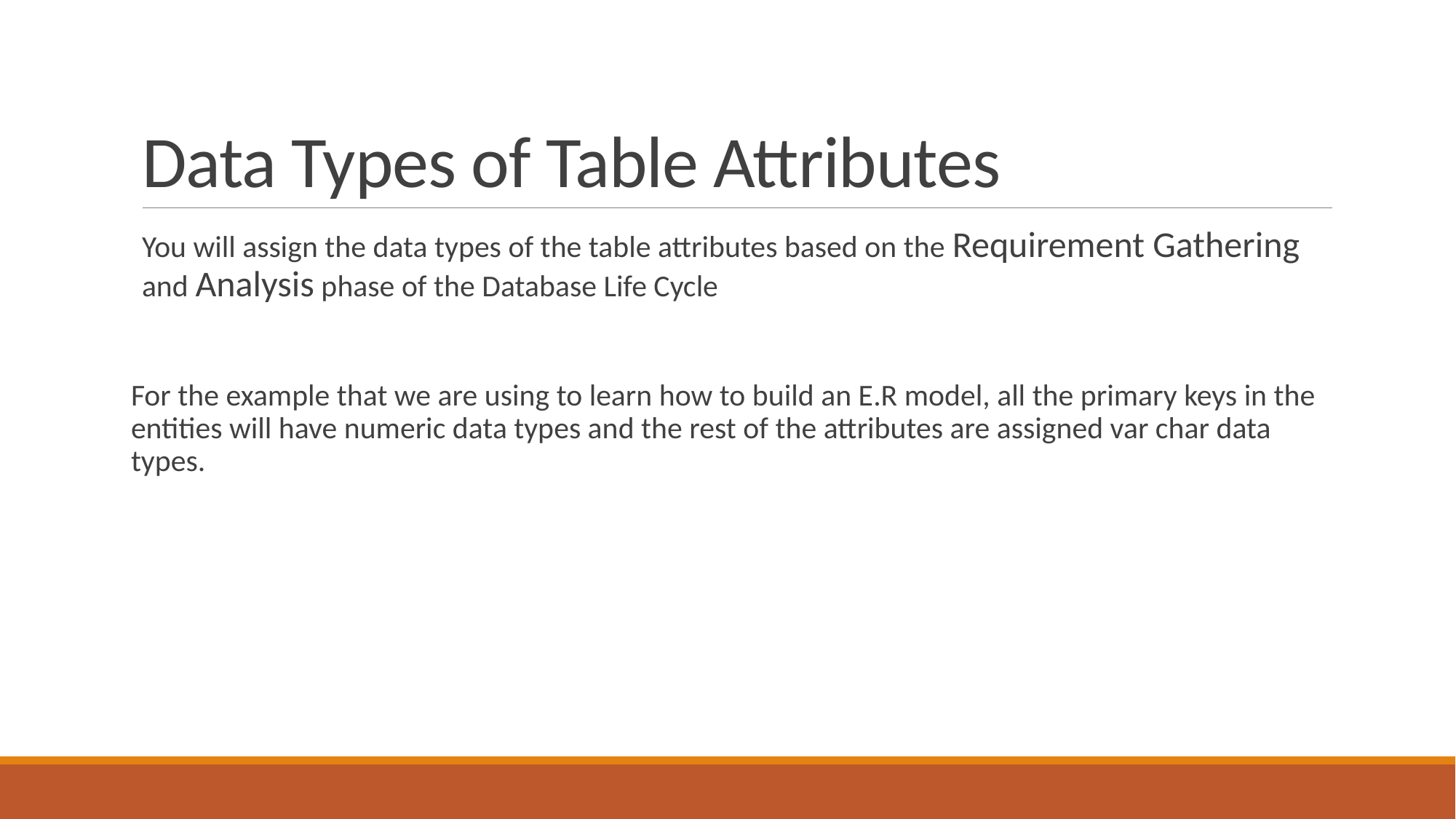

# Data Types of Table Attributes
You will assign the data types of the table attributes based on the Requirement Gathering  and Analysis phase of the Database Life Cycle

For the example that we are using to learn how to build an E.R model, all the primary keys in the entities will have numeric data types and the rest of the attributes are assigned var char data types.